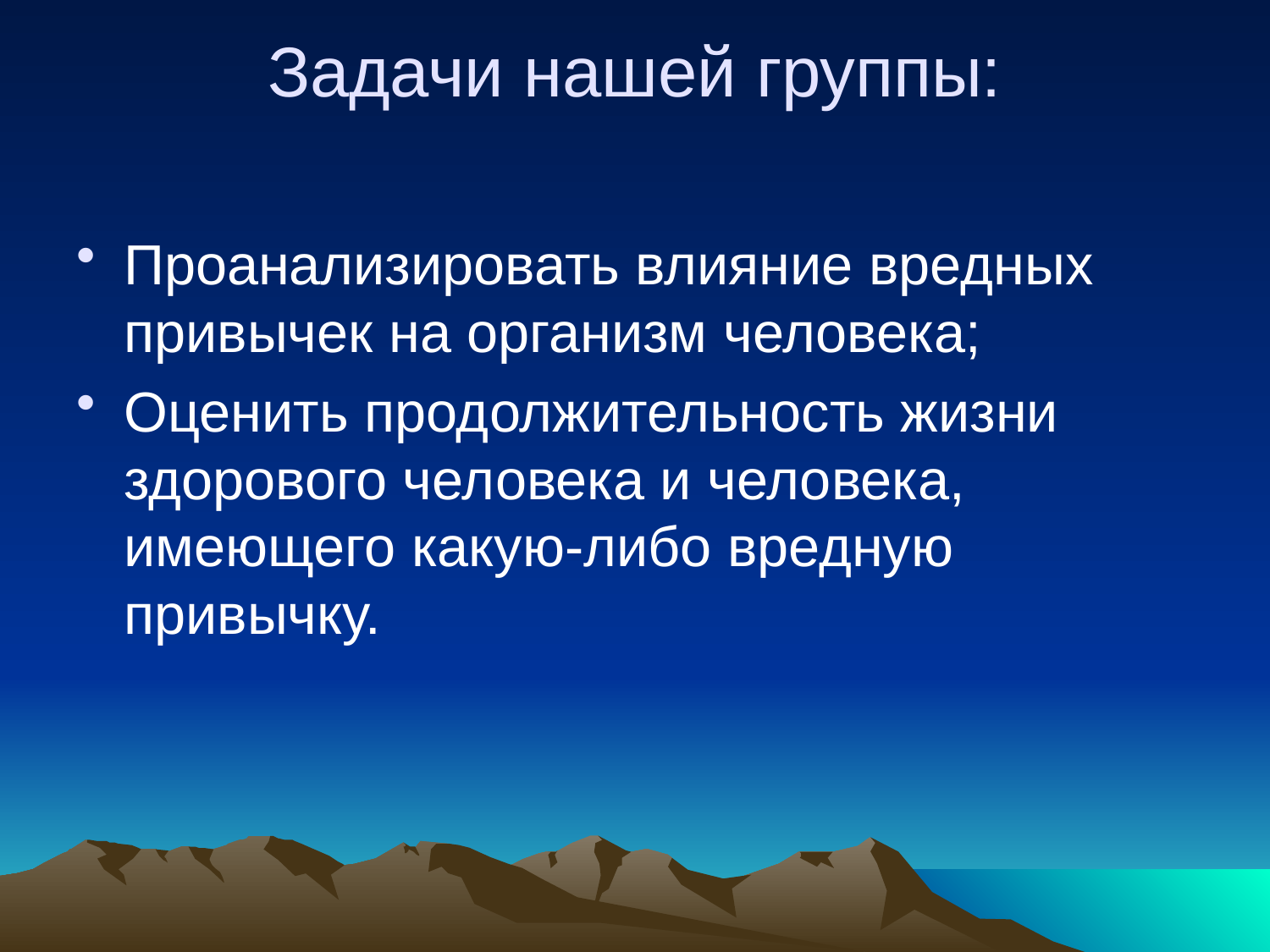

# Задачи нашей группы:
Проанализировать влияние вредных привычек на организм человека;
Оценить продолжительность жизни здорового человека и человека, имеющего какую-либо вредную привычку.